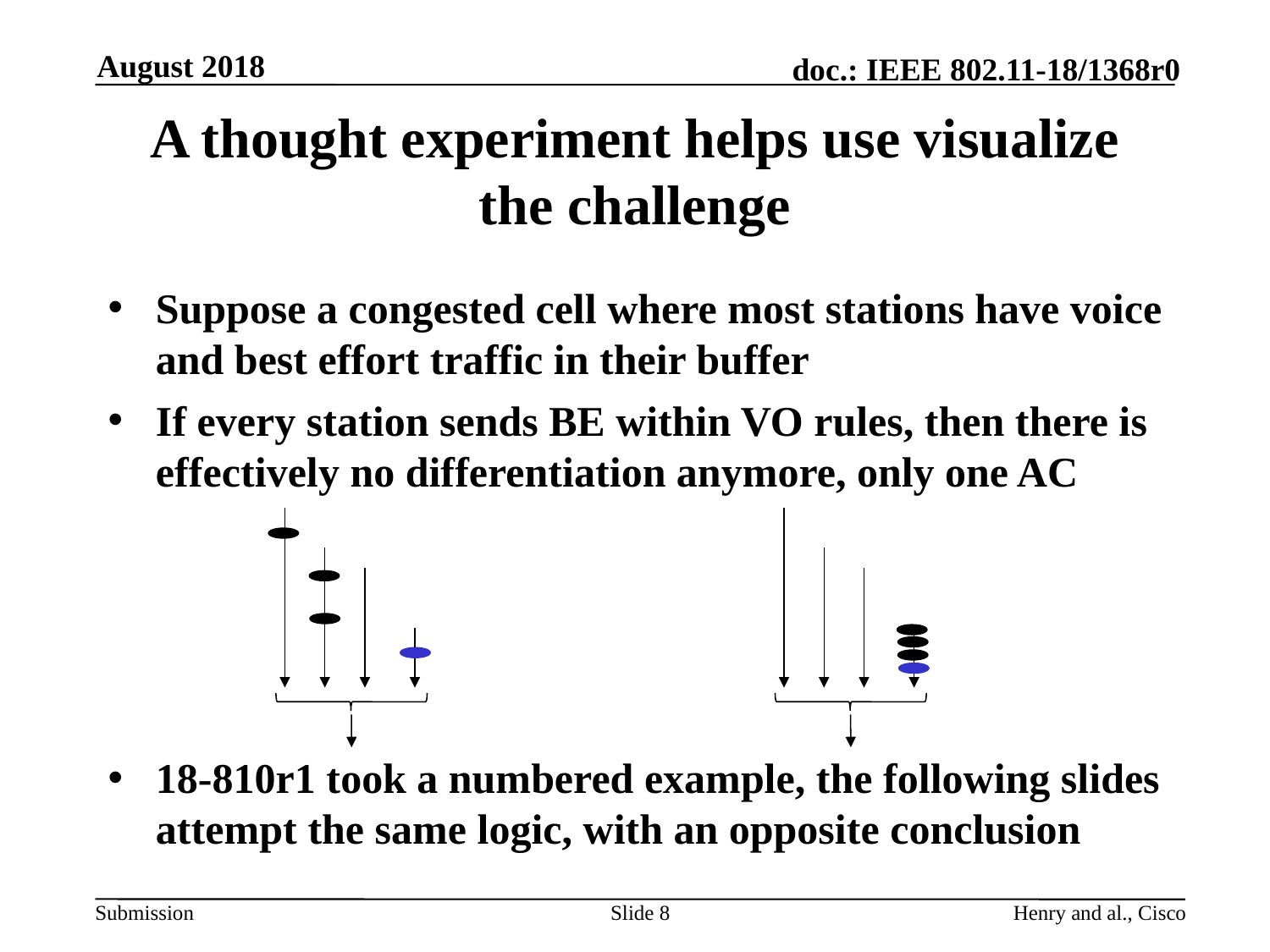

August 2018
# A thought experiment helps use visualize the challenge
Suppose a congested cell where most stations have voice and best effort traffic in their buffer
If every station sends BE within VO rules, then there is effectively no differentiation anymore, only one AC

18-810r1 took a numbered example, the following slides attempt the same logic, with an opposite conclusion

Slide 8
Henry and al., Cisco